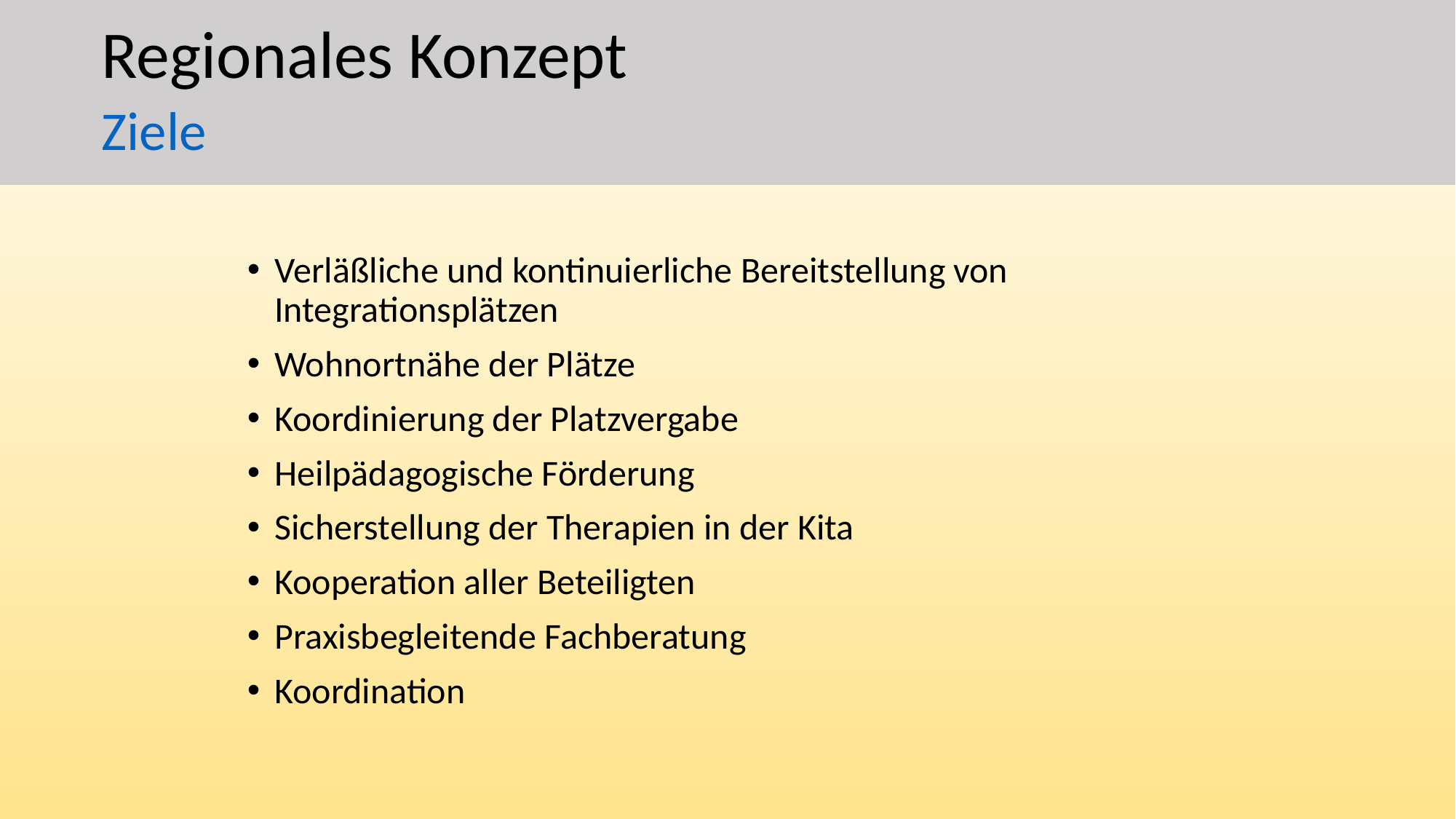

# Regionales Konzept Ziele
Verläßliche und kontinuierliche Bereitstellung von Integrationsplätzen
Wohnortnähe der Plätze
Koordinierung der Platzvergabe
Heilpädagogische Förderung
Sicherstellung der Therapien in der Kita
Kooperation aller Beteiligten
Praxisbegleitende Fachberatung
Koordination